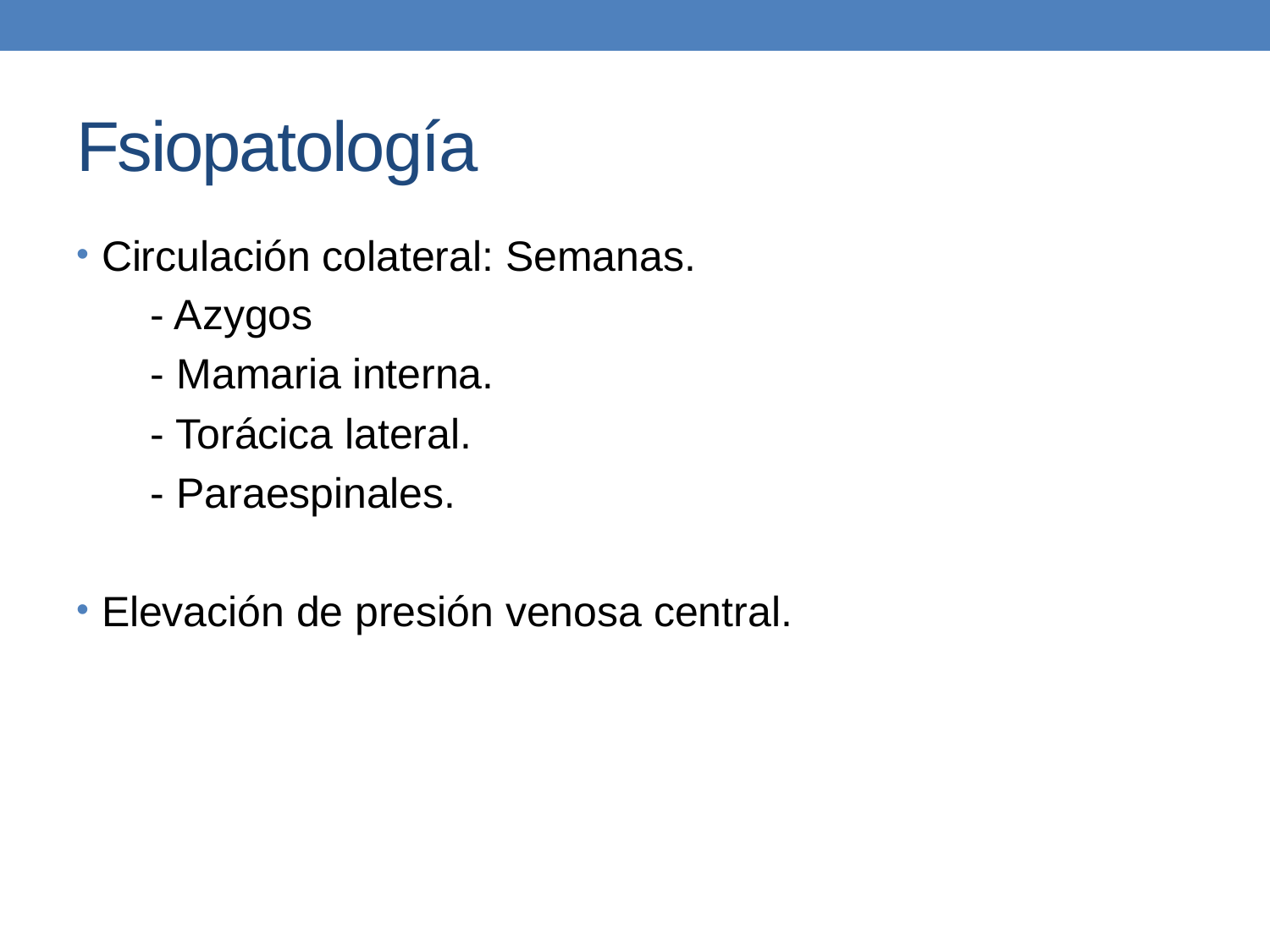

# Fsiopatología
Circulación colateral: Semanas.
     - Azygos
     - Mamaria interna.
     - Torácica lateral.
     - Paraespinales.

Elevación de presión venosa central.